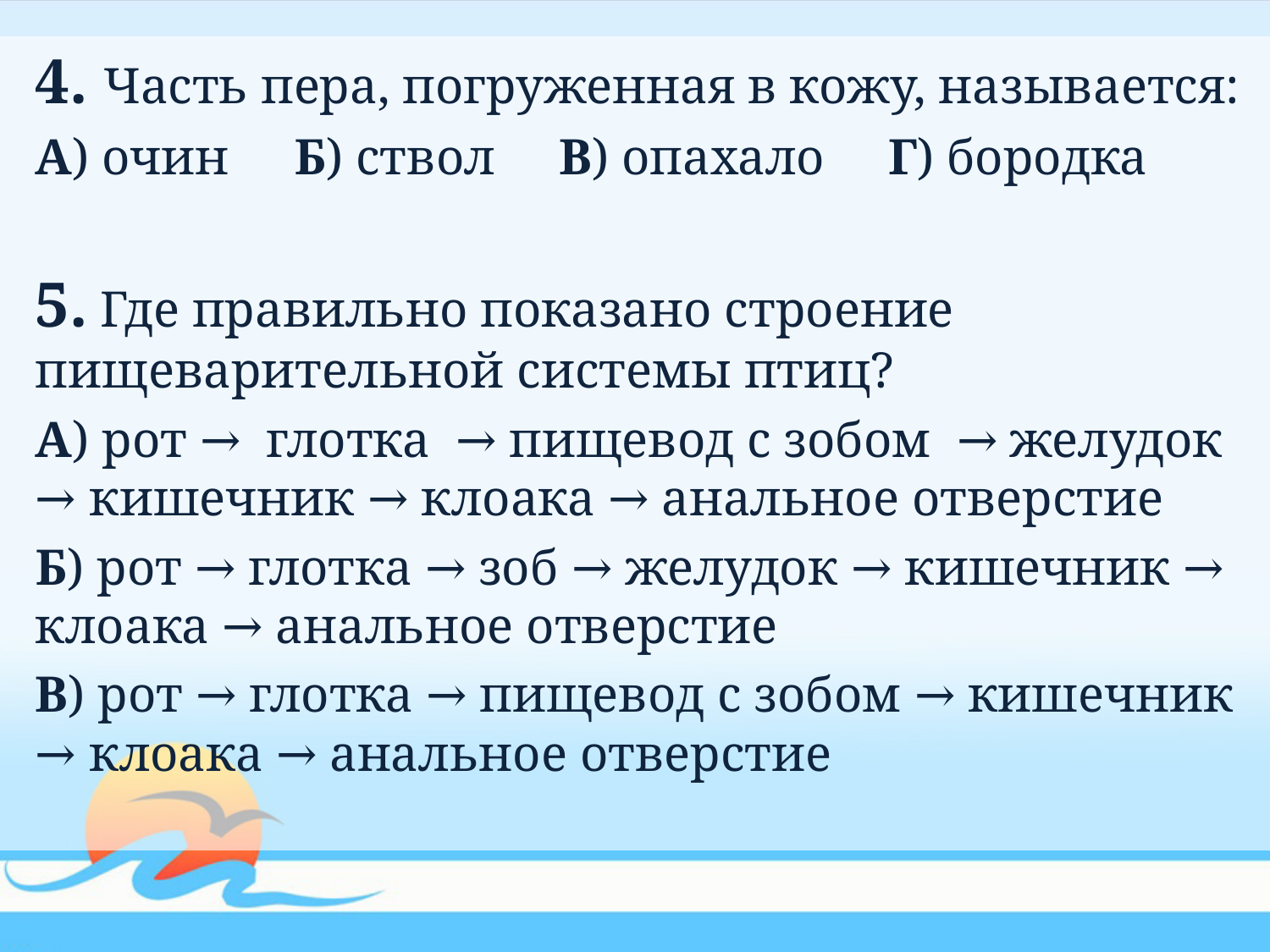

4. Часть пера, погруженная в кожу, называется:
А) очин	   Б) ствол     В) опахало     Г) бородка

5. Где правильно показано строение пищеварительной системы птиц?
А) рот →  глотка  → пищевод с зобом  → желудок  → кишечник → клоака → анальное отверстие
Б) рот → глотка → зоб → желудок → кишечник → клоака → анальное отверстие
В) рот → глотка → пищевод с зобом → кишечник → клоака → анальное отверстие